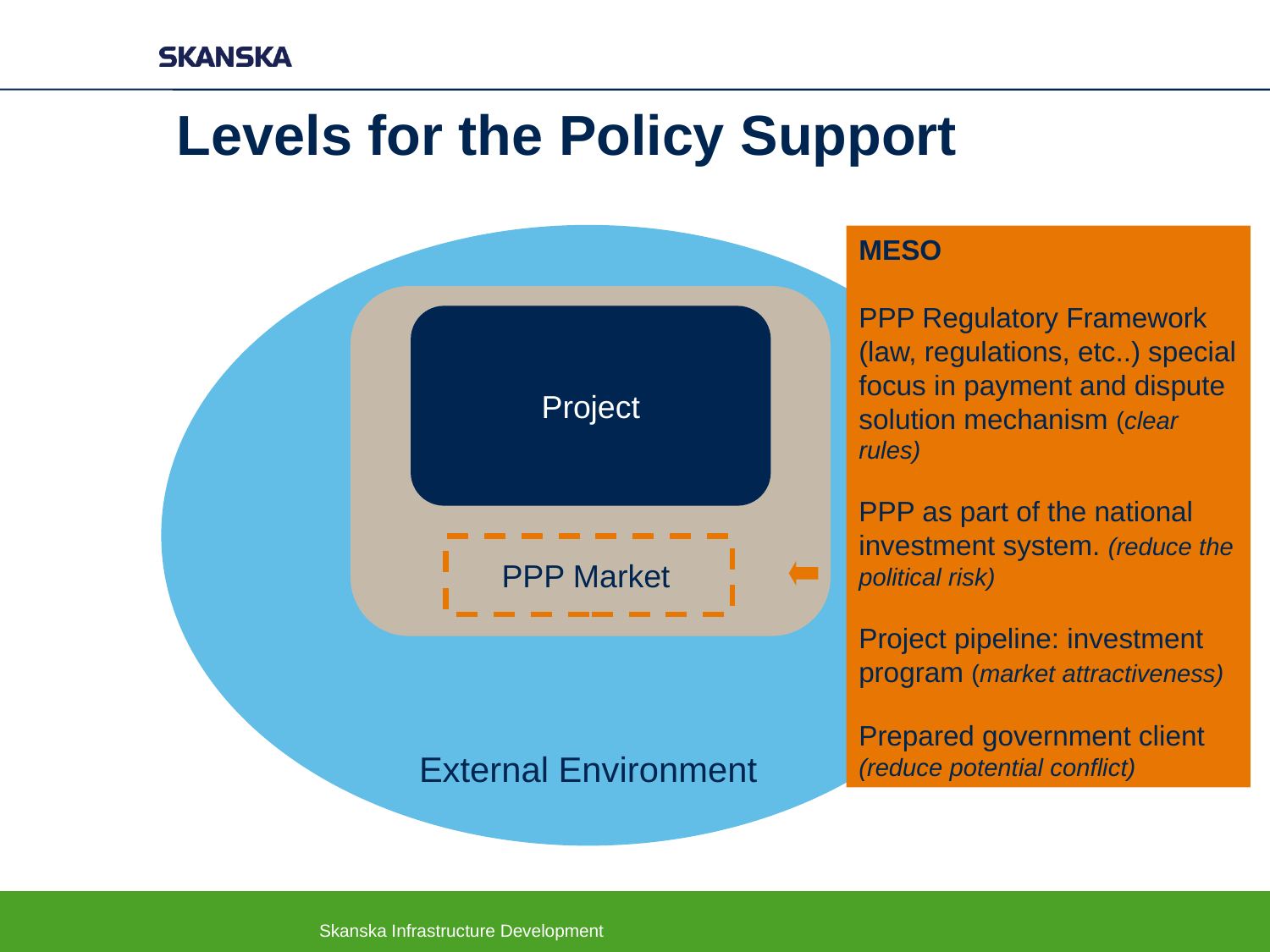

Levels for the Policy Support

External Environment
MESO

PPP Regulatory Framework
(law, regulations, etc..) special
focus in payment and dispute
solution mechanism (clear
rules)

PPP as part of the national
investment system. (reduce the
political risk)

Project pipeline: investment
program (market attractiveness)

Prepared government client
(reduce potential conflict)

PPP Market

Project

Skanska Infrastructure Development